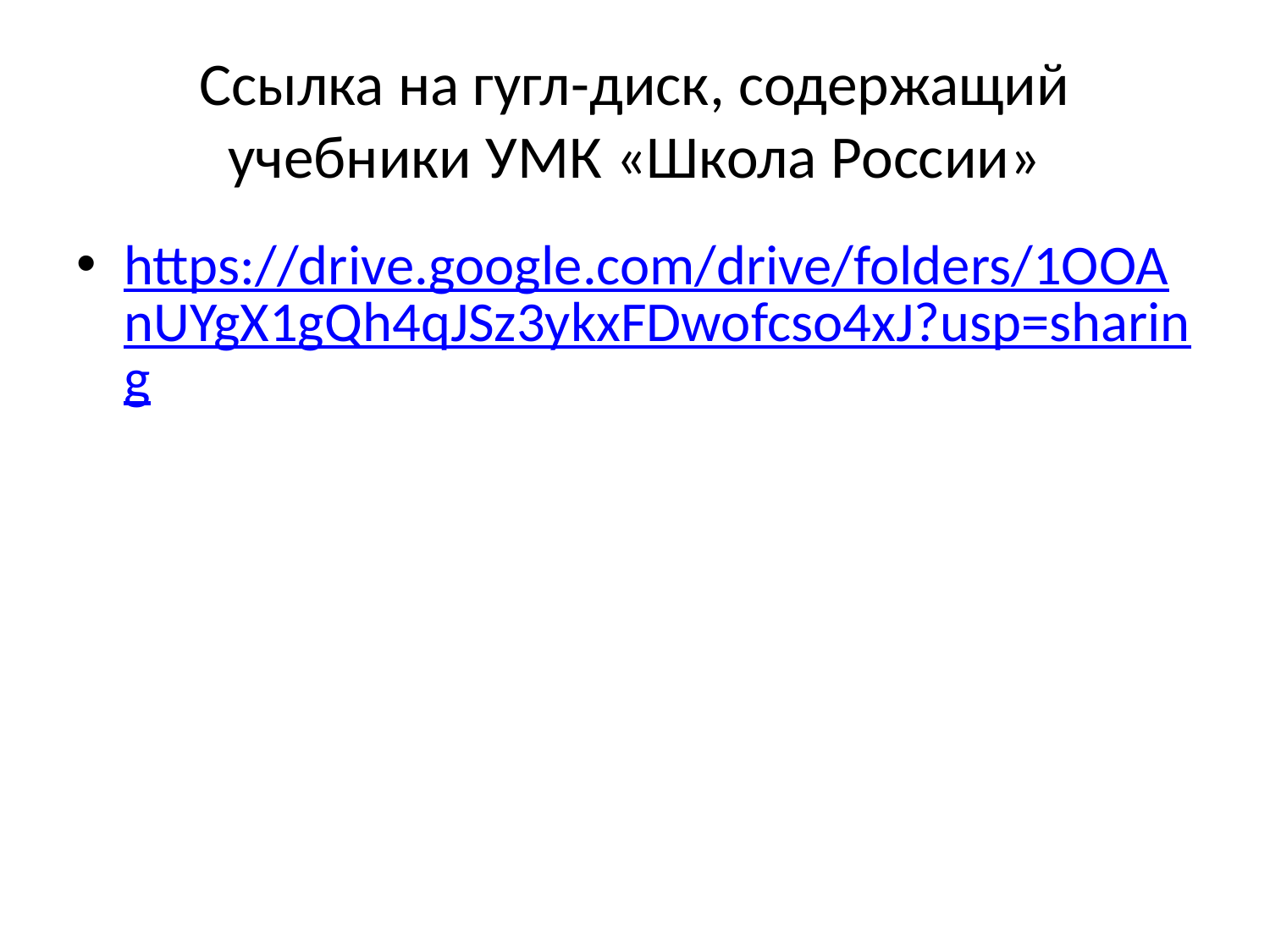

# Ссылка на гугл-диск, содержащий учебники УМК «Школа России»
https://drive.google.com/drive/folders/1OOAnUYgX1gQh4qJSz3ykxFDwofcso4xJ?usp=sharing